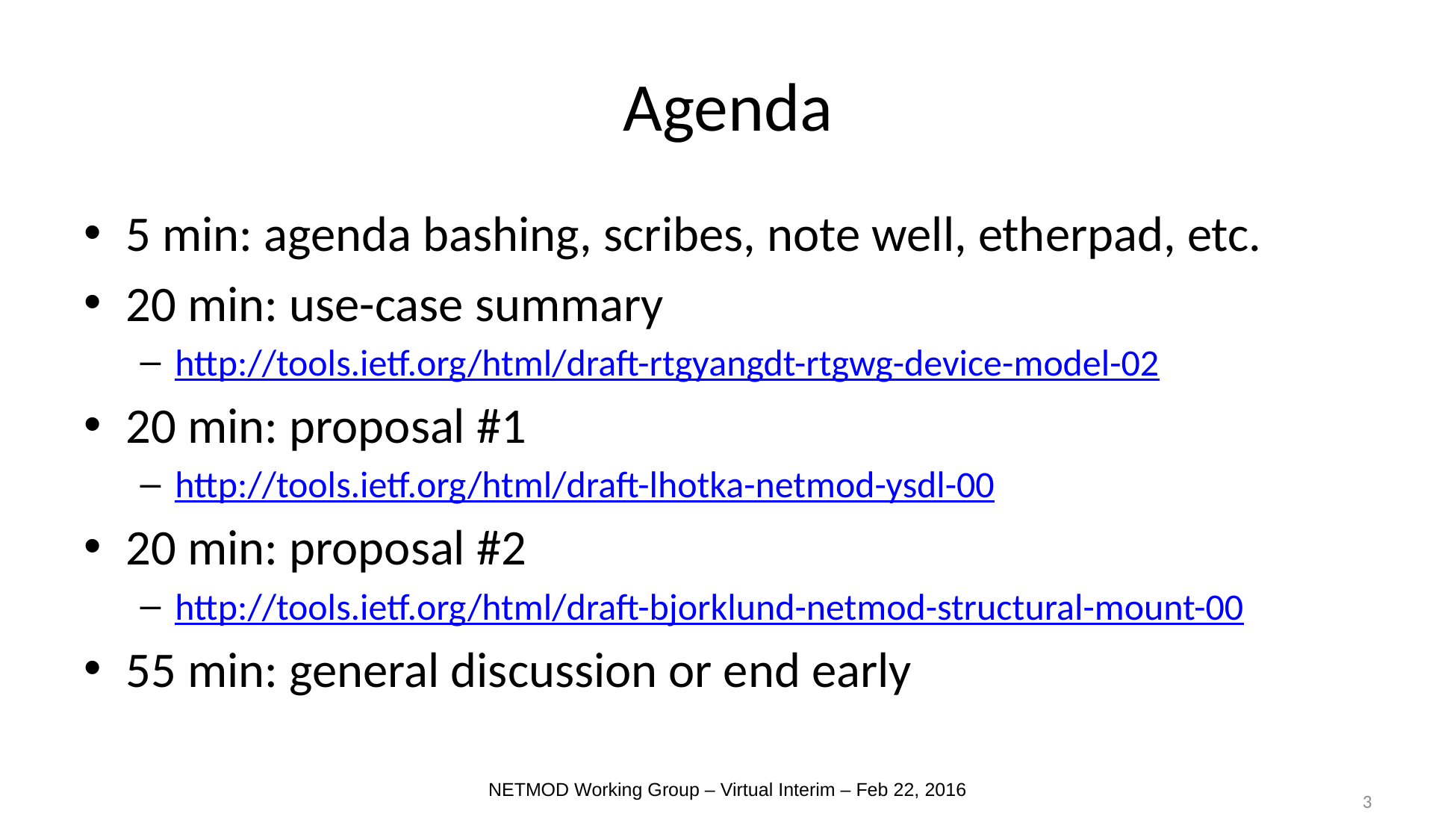

# Agenda
5 min: agenda bashing, scribes, note well, etherpad, etc.
20 min: use-case summary
http://tools.ietf.org/html/draft-rtgyangdt-rtgwg-device-model-02
20 min: proposal #1
http://tools.ietf.org/html/draft-lhotka-netmod-ysdl-00
20 min: proposal #2
http://tools.ietf.org/html/draft-bjorklund-netmod-structural-mount-00
55 min: general discussion or end early

NETMOD Working Group – Virtual Interim – Feb 22, 2016
3